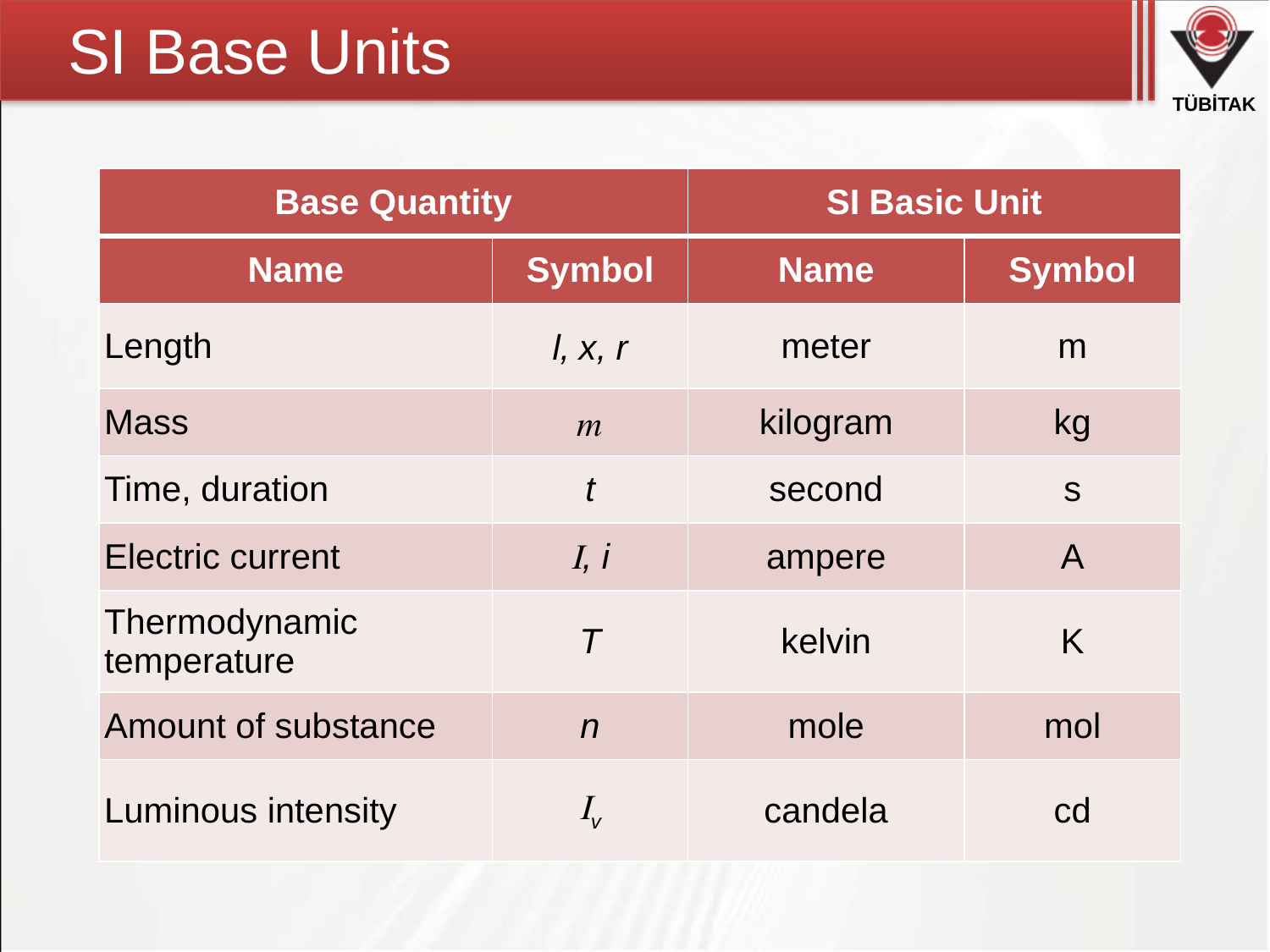

# SI Base Units
| Base Quantity |  | SI Basic Unit |  |
| --- | --- | --- | --- |
| Name | Symbol | Name | Symbol |
| Length | l, x, r | meter | m |
| Mass | m | kilogram | kg |
| Time, duration | t | second | s |
| Electric current | Ι, i | ampere | A |
| Thermodynamic temperature | T | kelvin | K |
| Amount of substance | n | mole | mol |
| Luminous intensity | Ιv | candela | cd |